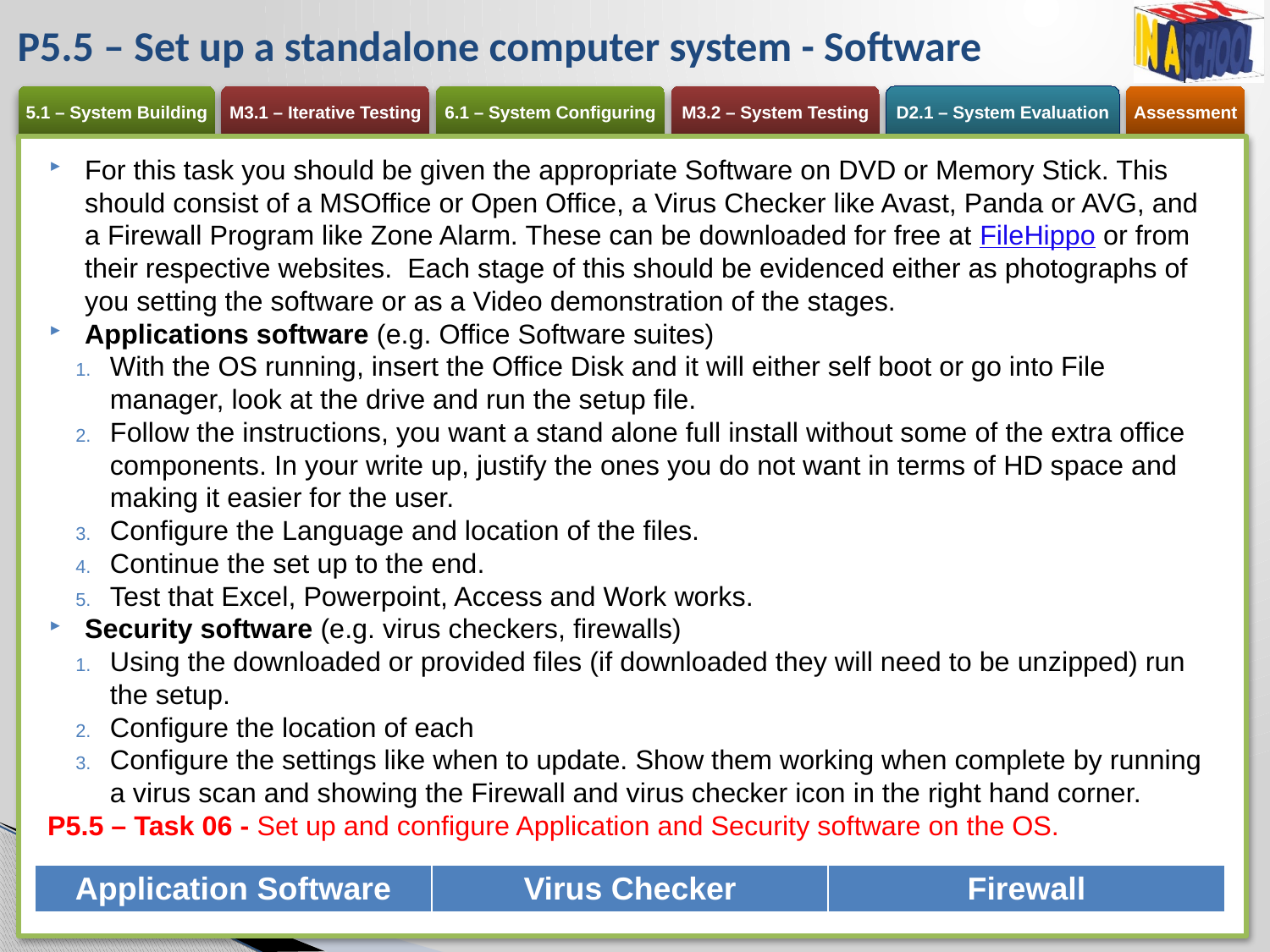

# P5.5 – Set up a standalone computer system - Software
For this task you should be given the appropriate Software on DVD or Memory Stick. This should consist of a MSOffice or Open Office, a Virus Checker like Avast, Panda or AVG, and a Firewall Program like Zone Alarm. These can be downloaded for free at FileHippo or from their respective websites.  Each stage of this should be evidenced either as photographs of you setting the software or as a Video demonstration of the stages.
Applications software (e.g. Office Software suites)
With the OS running, insert the Office Disk and it will either self boot or go into File manager, look at the drive and run the setup file.
Follow the instructions, you want a stand alone full install without some of the extra office components. In your write up, justify the ones you do not want in terms of HD space and making it easier for the user.
Configure the Language and location of the files.
Continue the set up to the end.
Test that Excel, Powerpoint, Access and Work works.
Security software (e.g. virus checkers, firewalls)
Using the downloaded or provided files (if downloaded they will need to be unzipped) run the setup.
Configure the location of each
Configure the settings like when to update. Show them working when complete by running a virus scan and showing the Firewall and virus checker icon in the right hand corner.
P5.5 – Task 06 - Set up and configure Application and Security software on the OS.
| Application Software | Virus Checker | Firewall |
| --- | --- | --- |